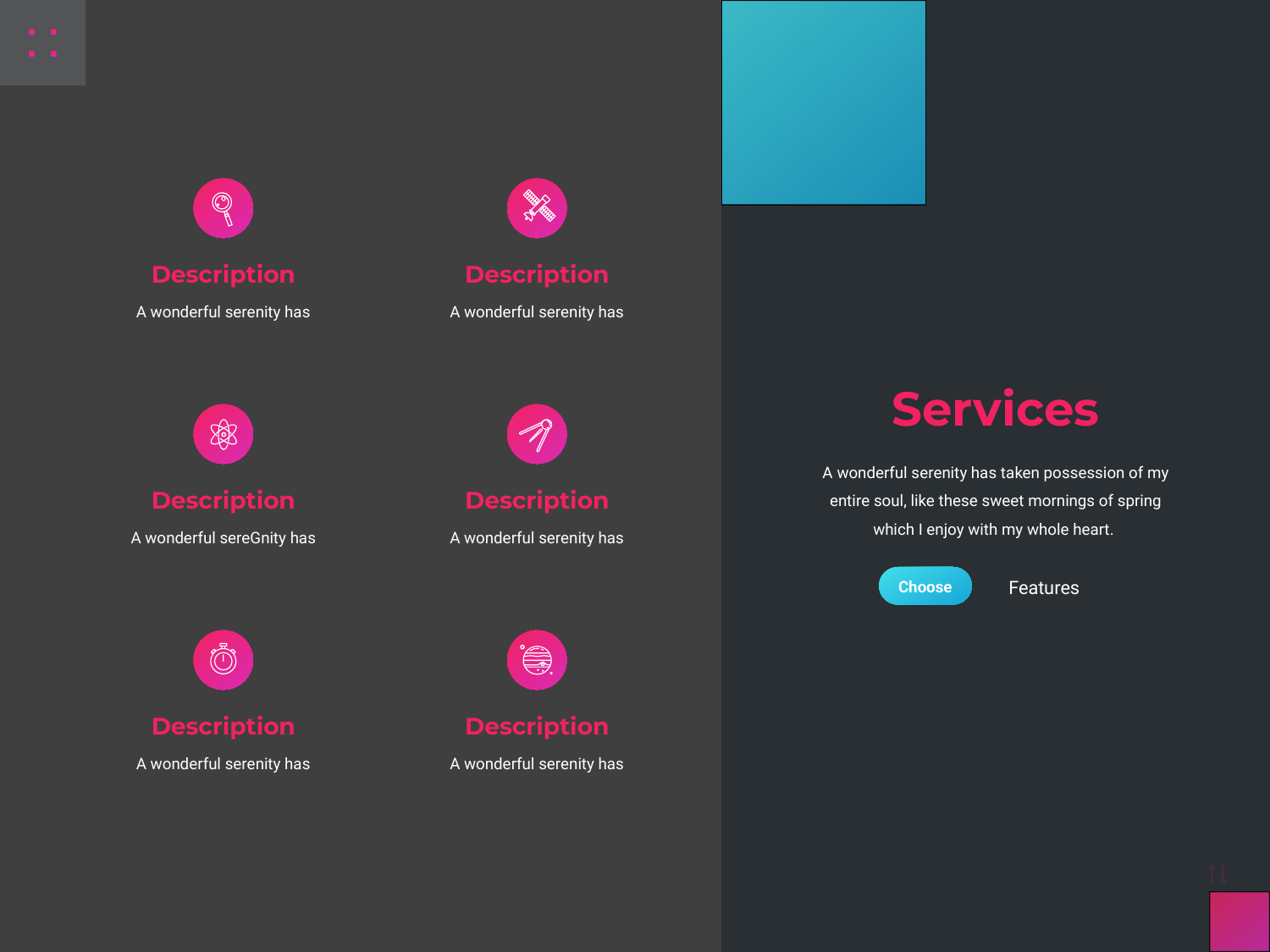

Description
Description
A wonderful serenity has
A wonderful serenity has
Services

A wonderful serenity has taken possession of my entire soul, like these sweet mornings of spring which I enjoy with my whole heart.
Description
Description
A wonderful sereGnity has
A wonderful serenity has

Features
Choose

Description
Description
A wonderful serenity has
A wonderful serenity has